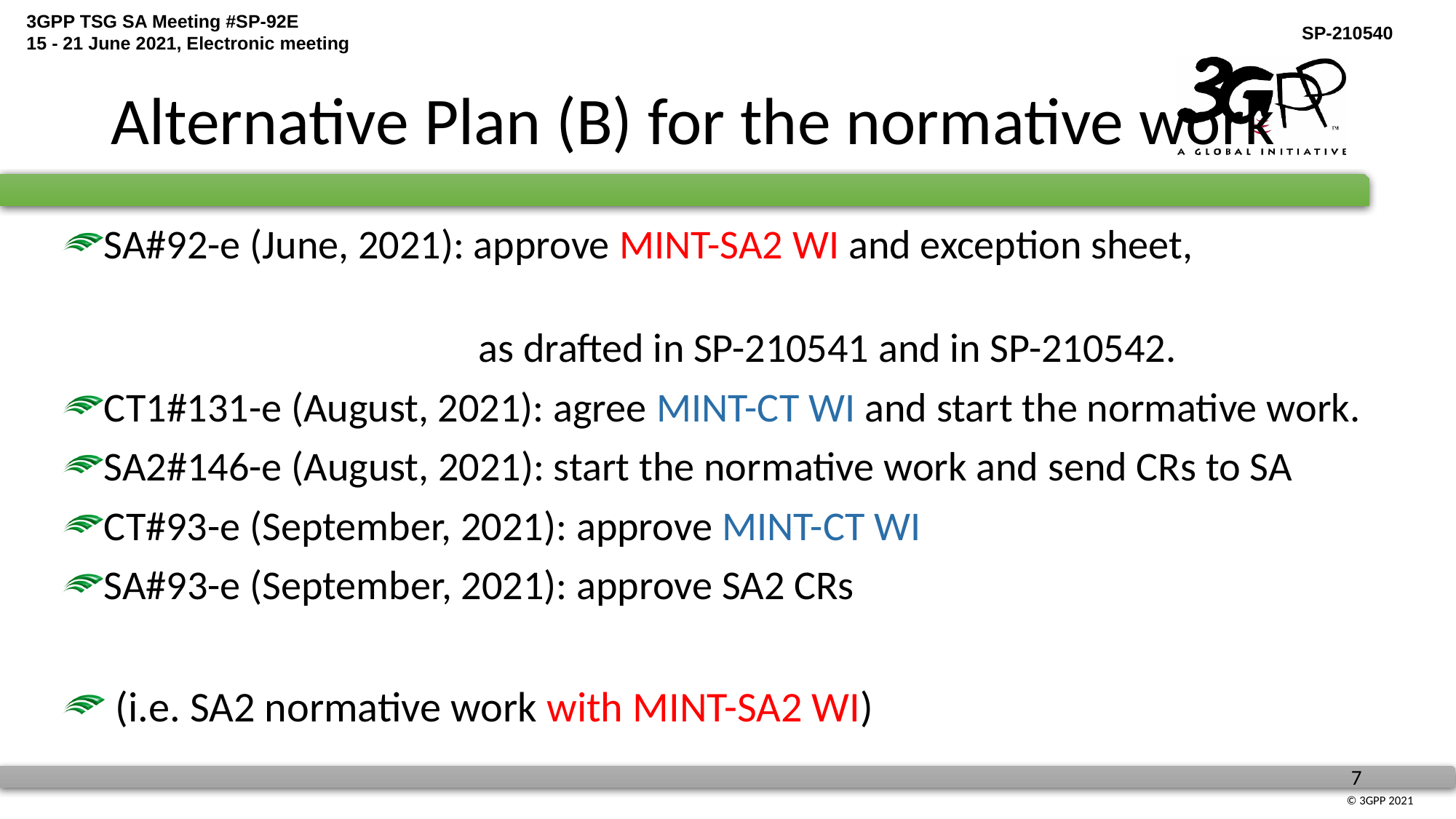

# Alternative Plan (B) for the normative work
SA#92-e (June, 2021): approve MINT-SA2 WI and exception sheet,
                                             as drafted in SP-210541 and in SP-210542.
CT1#131-e (August, 2021): agree MINT-CT WI and start the normative work.
SA2#146-e (August, 2021): start the normative work and send CRs to SA
CT#93-e (September, 2021): approve MINT-CT WI
SA#93-e (September, 2021): approve SA2 CRs

 (i.e. SA2 normative work with MINT-SA2 WI)